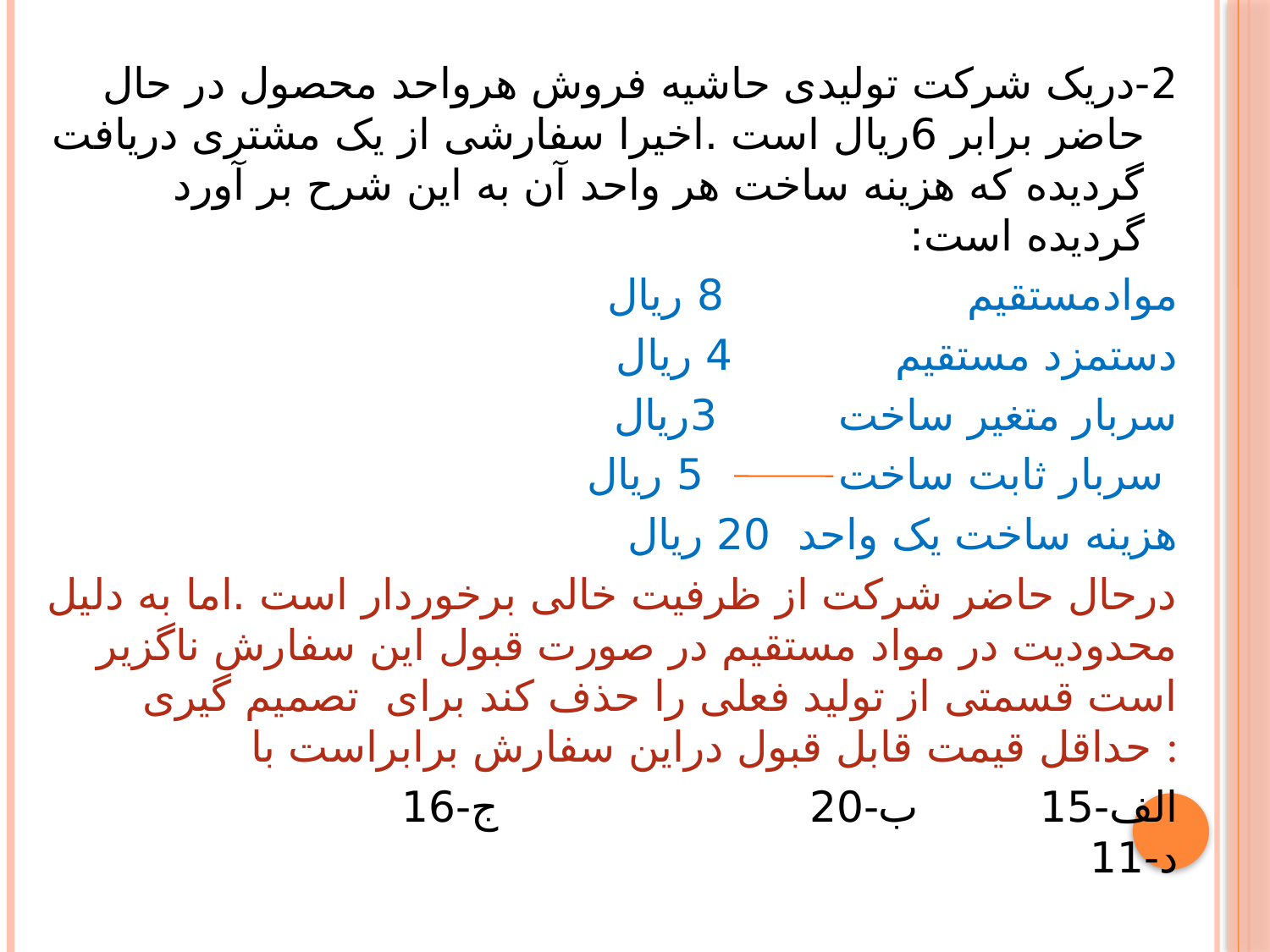

#
2-دریک شرکت تولیدی حاشیه فروش هرواحد محصول در حال حاضر برابر 6ریال است .اخیرا سفارشی از یک مشتری دریافت گردیده که هزینه ساخت هر واحد آن به این شرح بر آورد گردیده است:
موادمستقیم                  8 ریال
دستمزد مستقیم            4 ریال
سربار متغیر ساخت         3ریال
سربار ثابت ساخت          5 ریال
هزینه ساخت یک واحد  20 ریال
درحال حاضر شرکت از ظرفیت خالی برخوردار است .اما به دلیل محدودیت در مواد مستقیم در صورت قبول این سفارش ناگزیر است قسمتی از تولید فعلی را حذف کند برای  تصمیم گیری حداقل قیمت قابل قبول دراین سفارش برابراست با :
الف-15         ب-20                       ج-16                         د-11